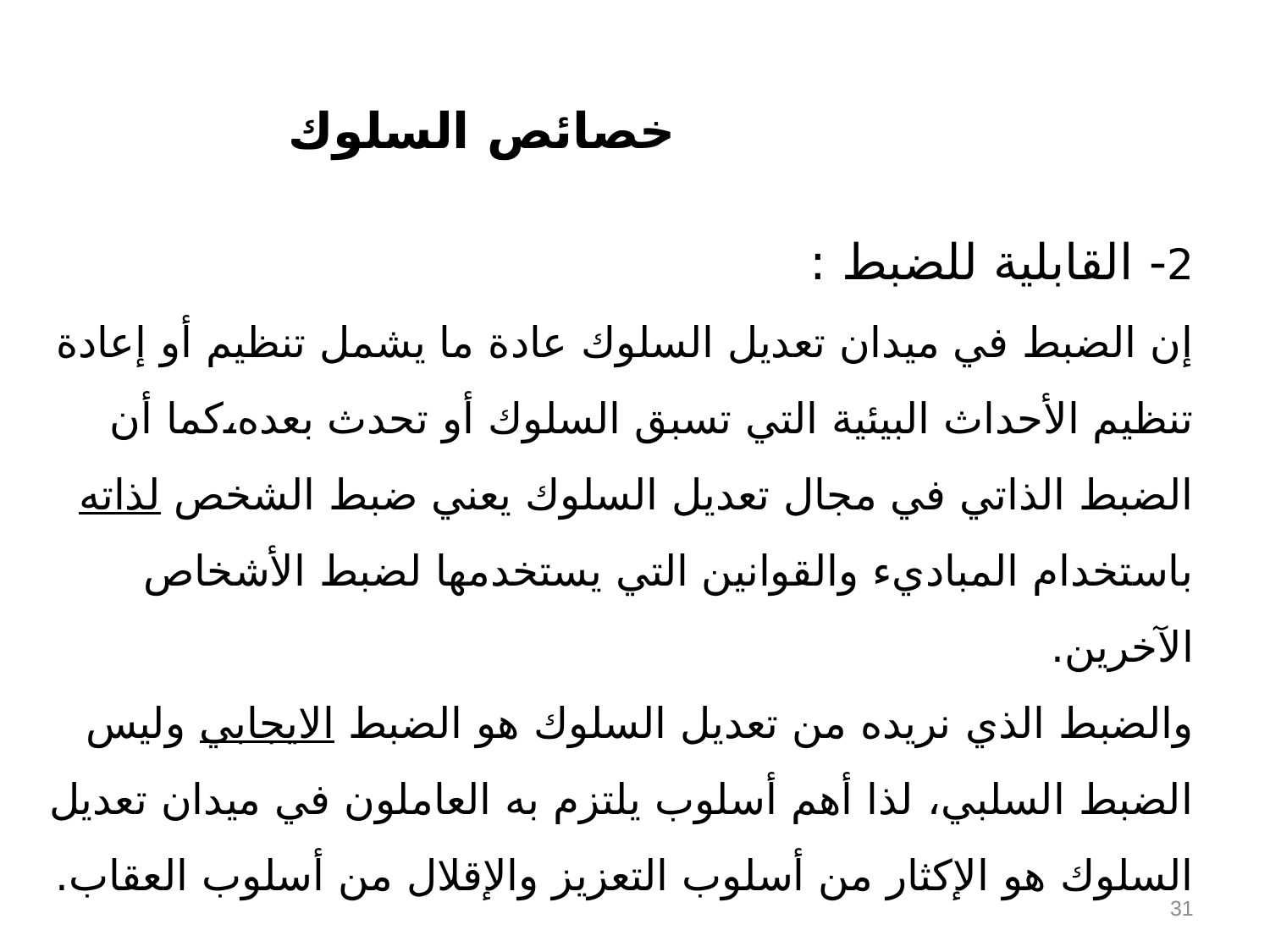

خصائص السلوك
2- القابلية للضبط :
إن الضبط في ميدان تعديل السلوك عادة ما يشمل تنظيم أو إعادة تنظيم الأحداث البيئية التي تسبق السلوك أو تحدث بعده،كما أن الضبط الذاتي في مجال تعديل السلوك يعني ضبط الشخص لذاته باستخدام المباديء والقوانين التي يستخدمها لضبط الأشخاص الآخرين.
والضبط الذي نريده من تعديل السلوك هو الضبط الايجابي وليس الضبط السلبي، لذا أهم أسلوب يلتزم به العاملون في ميدان تعديل السلوك هو الإكثار من أسلوب التعزيز والإقلال من أسلوب العقاب.
31